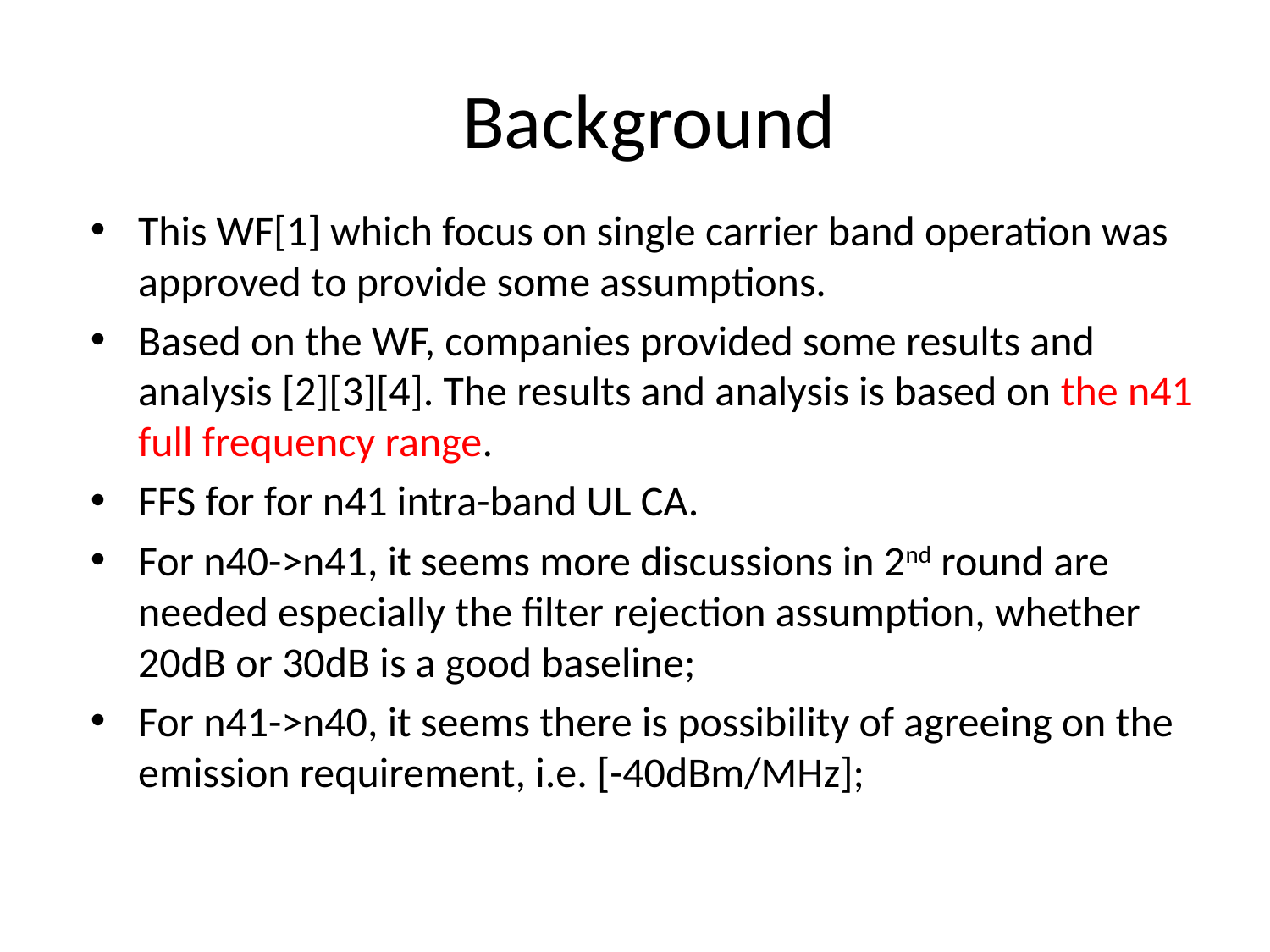

# Background
This WF[1] which focus on single carrier band operation was approved to provide some assumptions.
Based on the WF, companies provided some results and analysis [2][3][4]. The results and analysis is based on the n41 full frequency range.
FFS for for n41 intra-band UL CA.
For n40->n41, it seems more discussions in 2nd round are needed especially the filter rejection assumption, whether 20dB or 30dB is a good baseline;
For n41->n40, it seems there is possibility of agreeing on the emission requirement, i.e. [-40dBm/MHz];